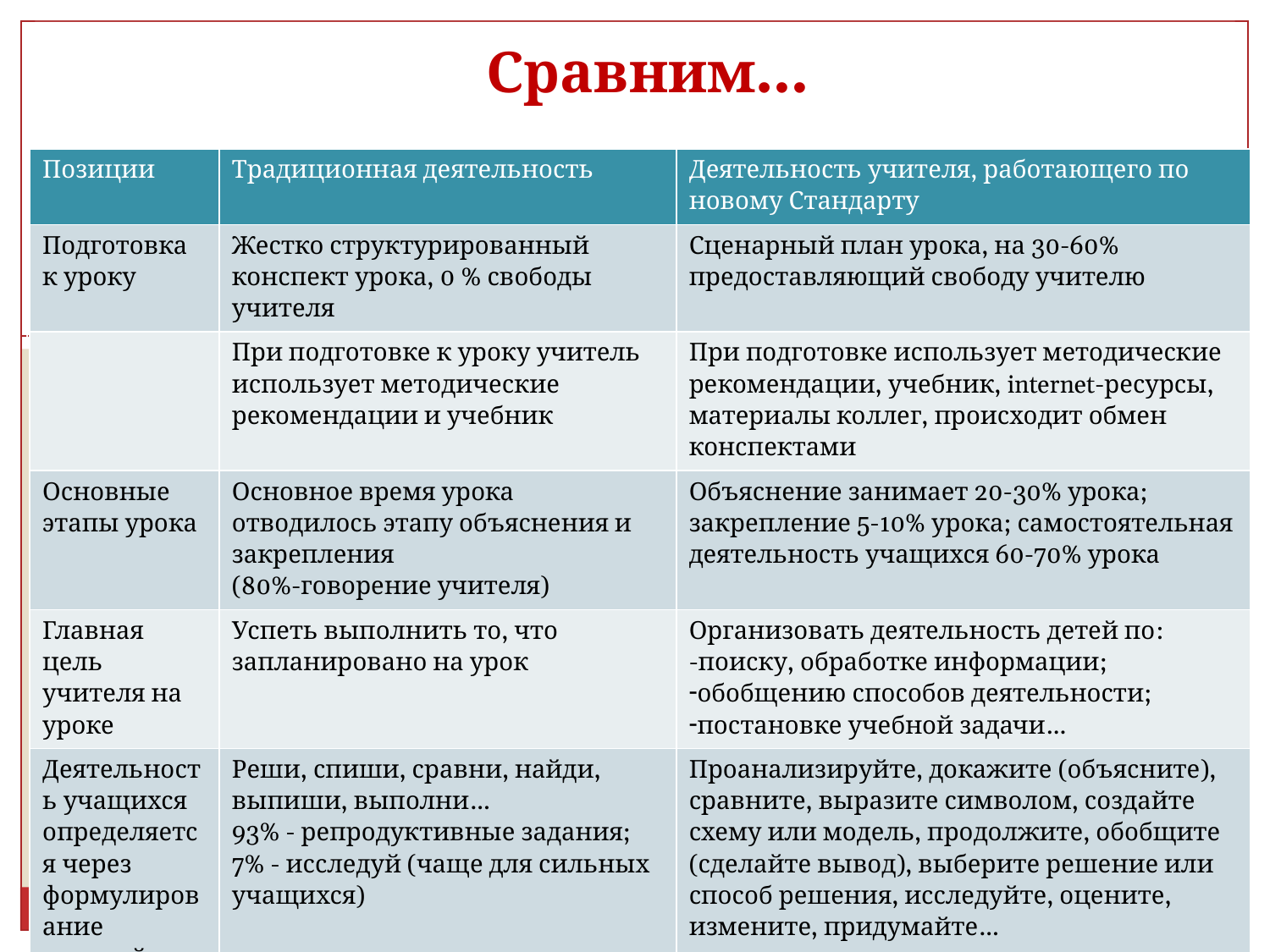

Сравним…
| Позиции | Традиционная деятельность | Деятельность учителя, работающего по новому Стандарту |
| --- | --- | --- |
| Подготовка к уроку | Жестко структурированный конспект урока, 0 % свободы учителя | Сценарный план урока, на 30-60% предоставляющий свободу учителю |
|  | При подготовке к уроку учитель использует методические рекомендации и учебник | При подготовке использует методические рекомендации, учебник, internet-ресурсы, материалы коллег, происходит обмен конспектами |
| Основные этапы урока | Основное время урока отводилось этапу объяснения и закрепления (80%-говорение учителя) | Объяснение занимает 20-30% урока; закрепление 5-10% урока; самостоятельная деятельность учащихся 60-70% урока |
| Главная цель учителя на уроке | Успеть выполнить то, что запланировано на урок | Организовать деятельность детей по: -поиску, обработке информации; обобщению способов деятельности; постановке учебной задачи… |
| Деятельность учащихся определяется через формулирование заданий | Реши, спиши, сравни, найди, выпиши, выполни… 93% - репродуктивные задания; 7% - исследуй (чаще для сильных учащихся) | Проанализируйте, докажите (объясните), сравните, выразите символом, создайте схему или модель, продолжите, обобщите (сделайте вывод), выберите решение или способ решения, исследуйте, оцените, измените, придумайте… |